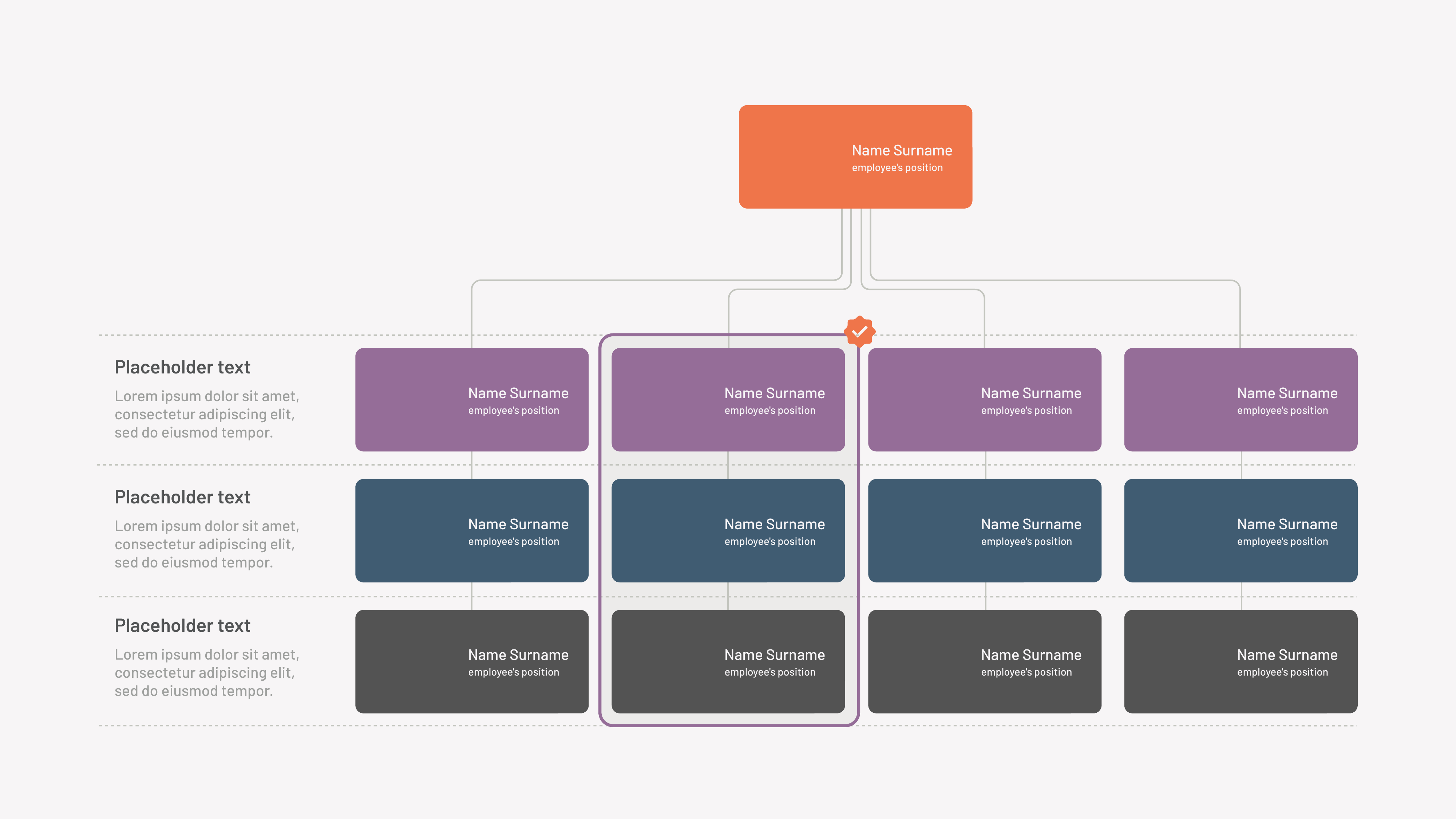

Name Surname
employee's position

Placeholder text
Lorem ipsum dolor sit amet, consectetur adipiscing elit, sed do eiusmod tempor.

Name Surname
employee's position
Name Surname
employee's position
Name Surname
employee's position
Name Surname
employee's position

Placeholder text
Lorem ipsum dolor sit amet, consectetur adipiscing elit, sed do eiusmod tempor.

Name Surname
employee's position
Name Surname
employee's position
Name Surname
employee's position
Name Surname
employee's position

Placeholder text
Lorem ipsum dolor sit amet, consectetur adipiscing elit, sed do eiusmod tempor.

Name Surname
employee's position
Name Surname
employee's position
Name Surname
employee's position
Name Surname
employee's position